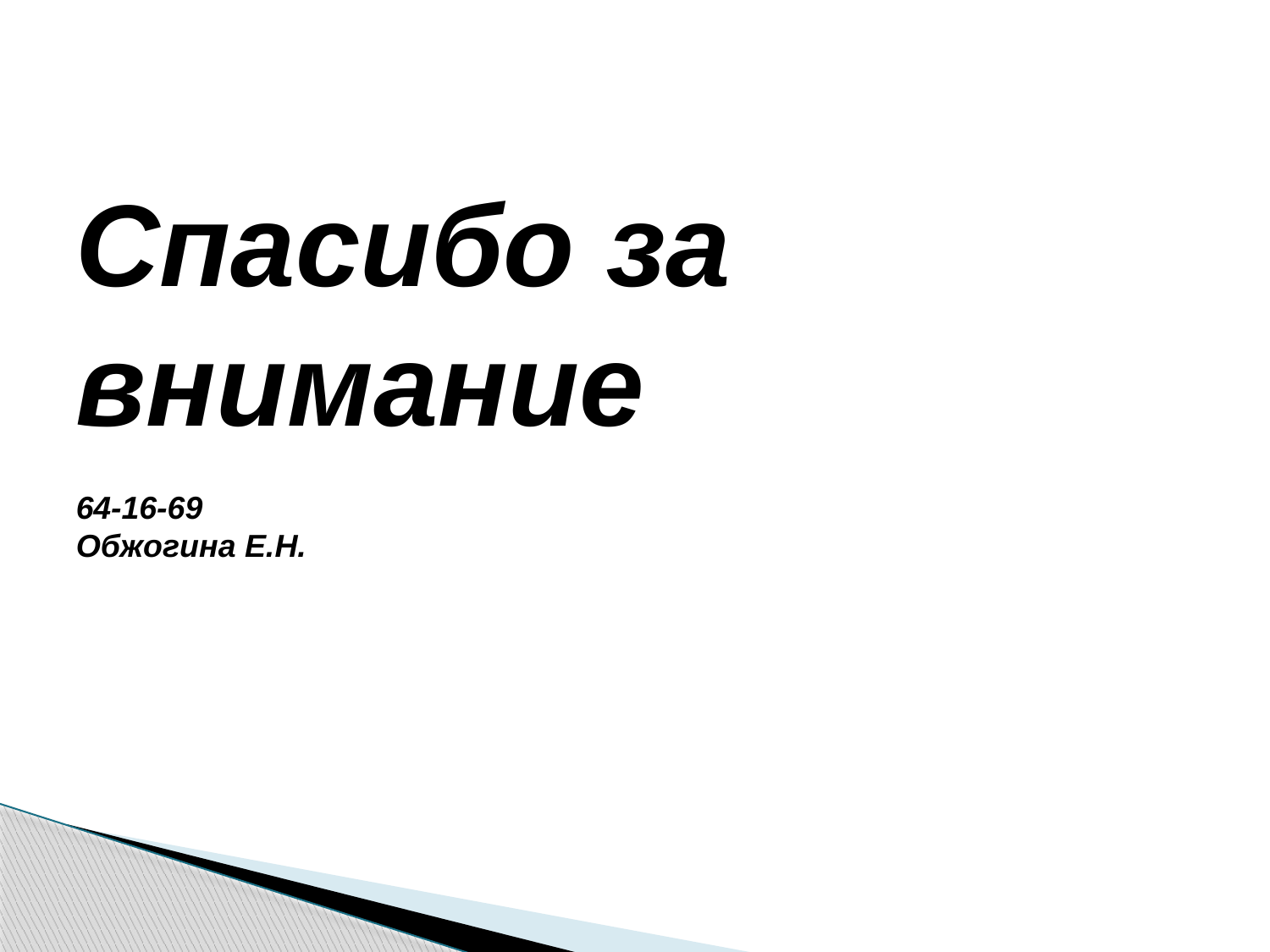

# Спасибо за внимание 64-16-69 Обжогина Е.Н.